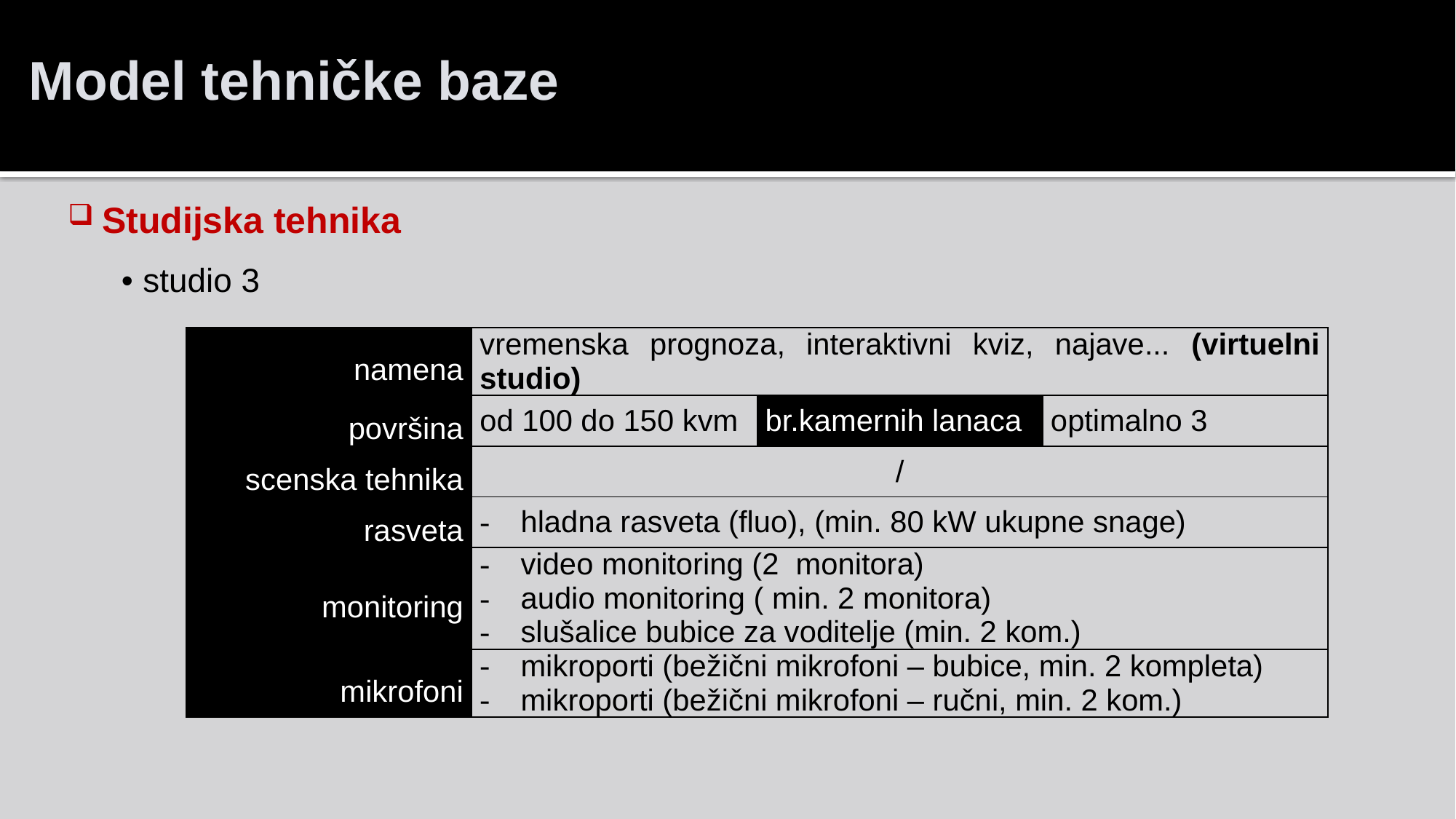

Model tehničke baze

Studijska tehnika

•	studio 3

| namena | vremenska prognoza, interaktivni kviz, najave... (virtuelni studio) |  |  |
| --- | --- | --- | --- |
| površina | od 100 do 150 kvm | br.kamernih lanaca | optimalno 3 |
| scenska tehnika | / |  |  |
| rasveta | hladna rasveta (fluo), (min. 80 kW ukupne snage) |  |  |
| monitoring | video monitoring (2 monitora) audio monitoring ( min. 2 monitora) slušalice bubice za voditelje (min. 2 kom.) |  |  |
| mikrofoni | mikroporti (bežični mikrofoni – bubice, min. 2 kompleta) mikroporti (bežični mikrofoni – ručni, min. 2 kom.) |  |  |